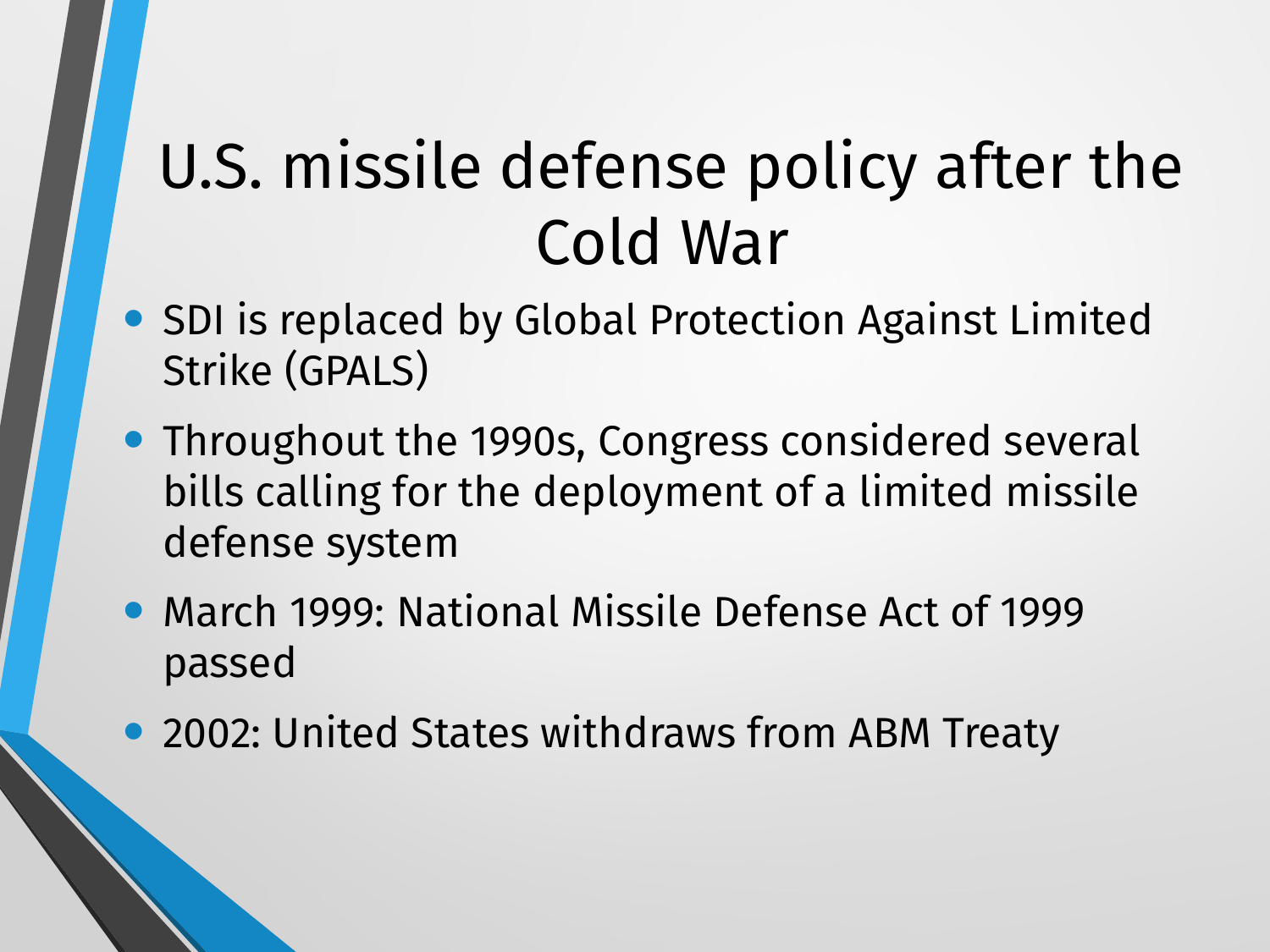

# U.S. missile defense policy after the Cold War
SDI is replaced by Global Protection Against Limited Strike (GPALS)
Throughout the 1990s, Congress considered several bills calling for the deployment of a limited missile defense system
March 1999: National Missile Defense Act of 1999 passed
2002: United States withdraws from ABM Treaty